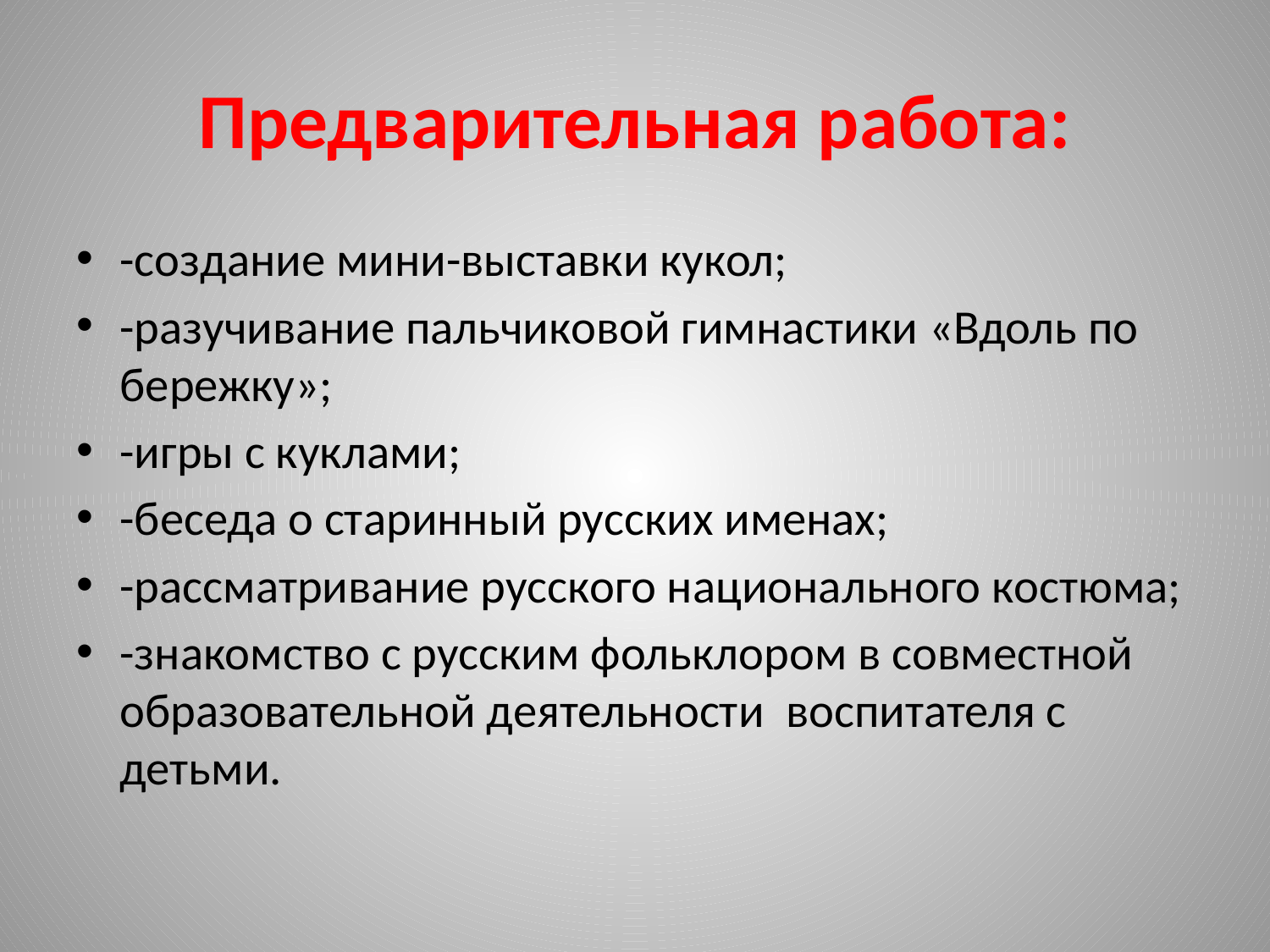

# Предварительная работа:
-создание мини-выставки кукол;
-разучивание пальчиковой гимнастики «Вдоль по бережку»;
-игры с куклами;
-беседа о старинный русских именах;
-рассматривание русского национального костюма;
-знакомство с русским фольклором в совместной образовательной деятельности  воспитателя с детьми.